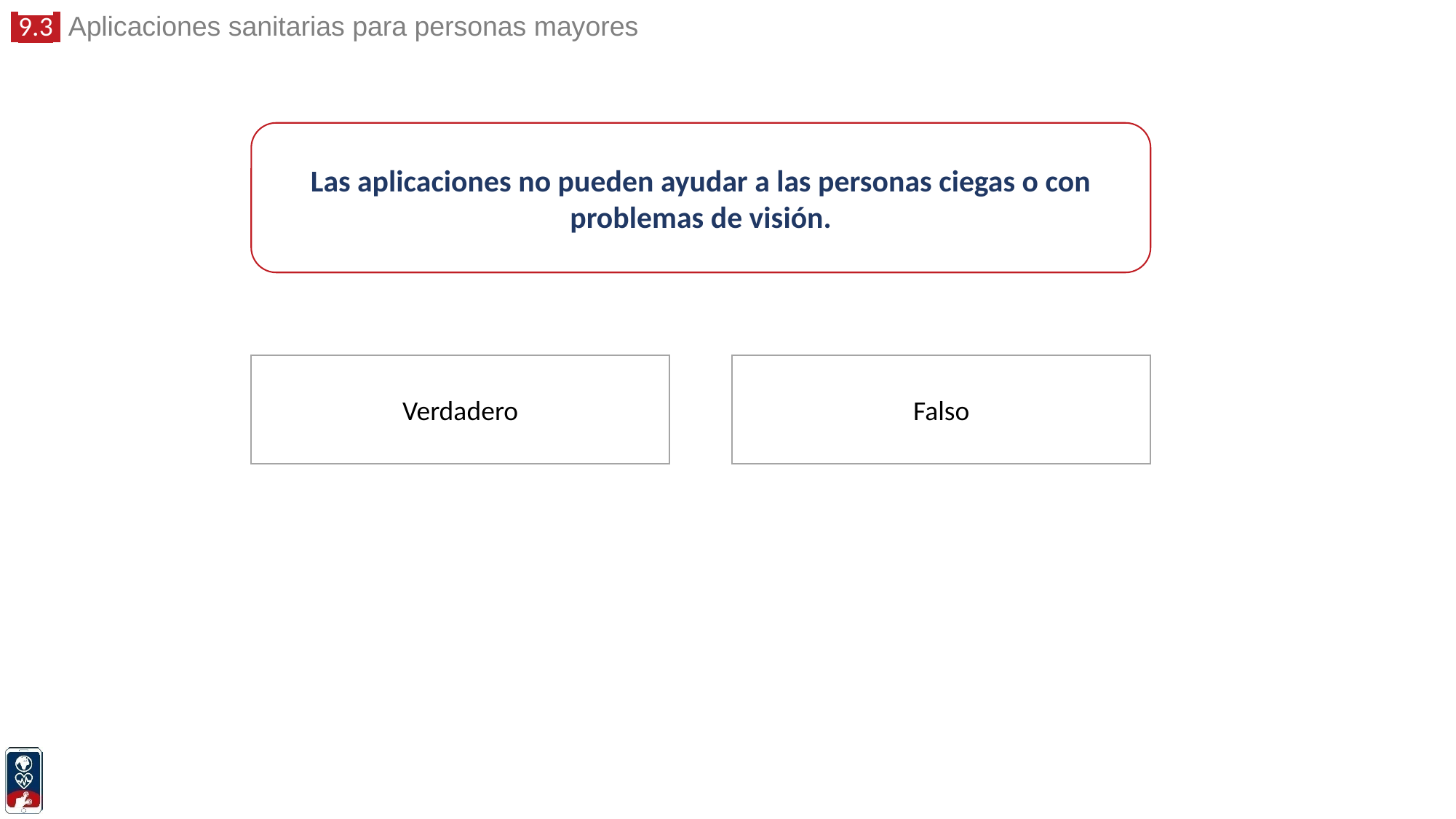

Las aplicaciones no pueden ayudar a las personas ciegas o con problemas de visión.
Verdadero
Falso